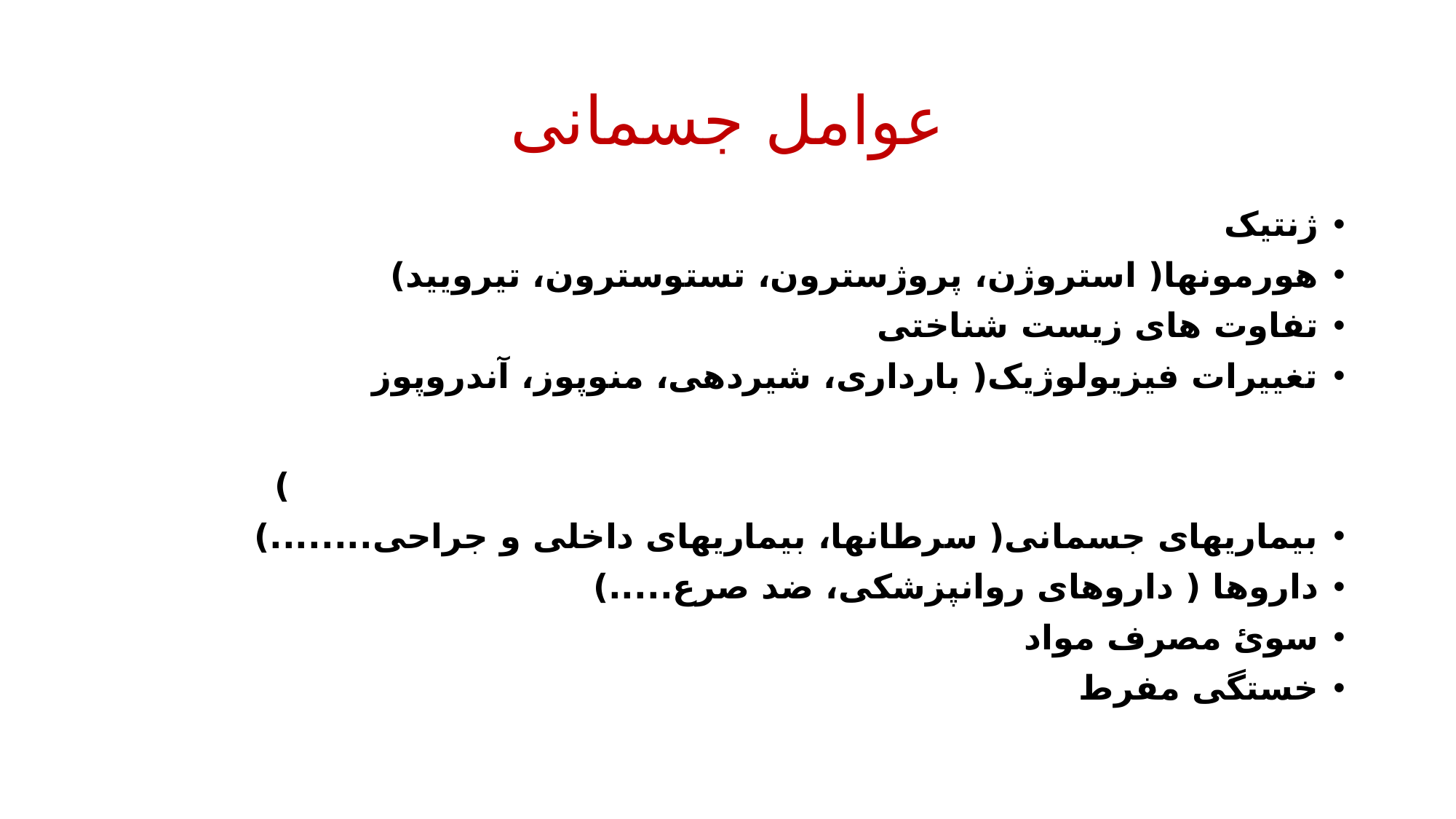

# عوامل جسمانی
ژنتیک
هورمونها( استروژن، پروژسترون، تستوسترون، تیرویید)
تفاوت های زیست شناختی
تغییرات فیزیولوژیک( بارداری، شیردهی، منوپوز، آندروپوز                                                                                                                                                                                                                                                                                                                            )
بیماریهای جسمانی( سرطانها، بیماریهای داخلی و جراحی........)
داروها ( داروهای روانپزشکی، ضد صرع.....)
سوئ مصرف مواد
خستگی مفرط